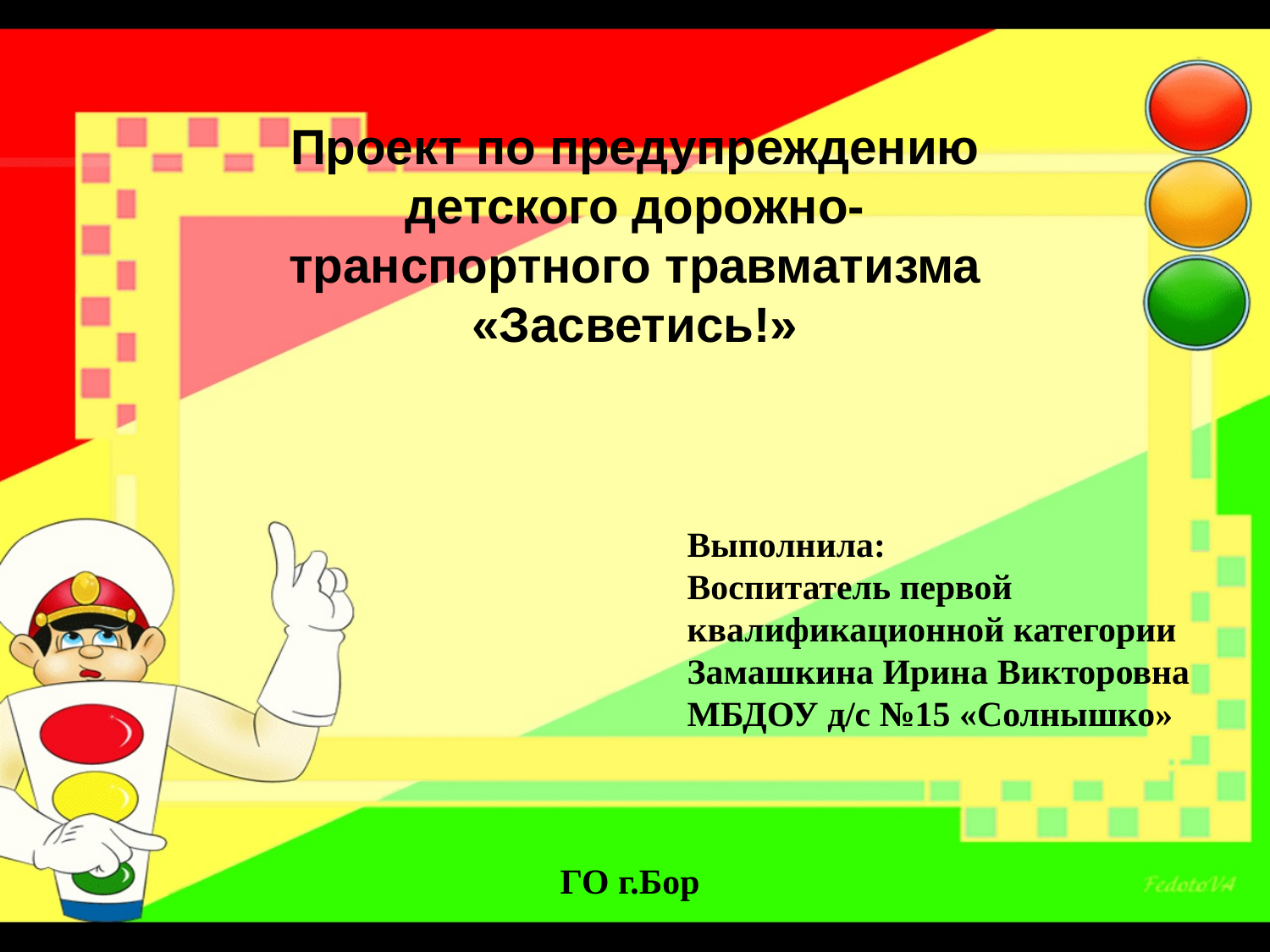

Проект по предупреждению детского дорожно-транспортного травматизма «Засветись!»
Выполнила:
Воспитатель первой квалификационной категории
Замашкина Ирина Викторовна
МБДОУ д/с №15 «Солнышко»
ГО г.Бор